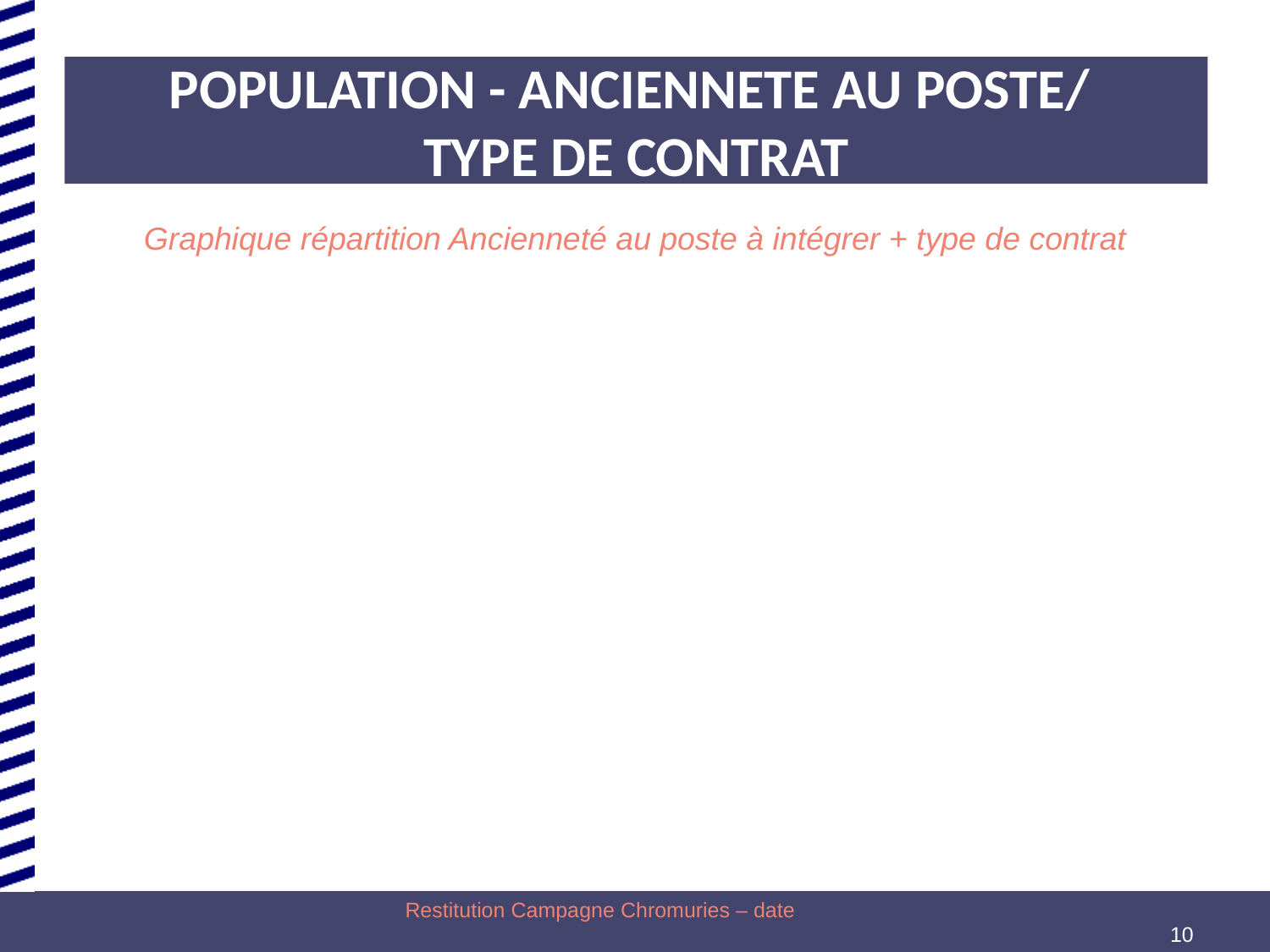

# POPULATION - ANCIENNETE AU POSTE/ type de contrat
Graphique répartition Ancienneté au poste à intégrer + type de contrat

Restitution Campagne Chromuries – date
10